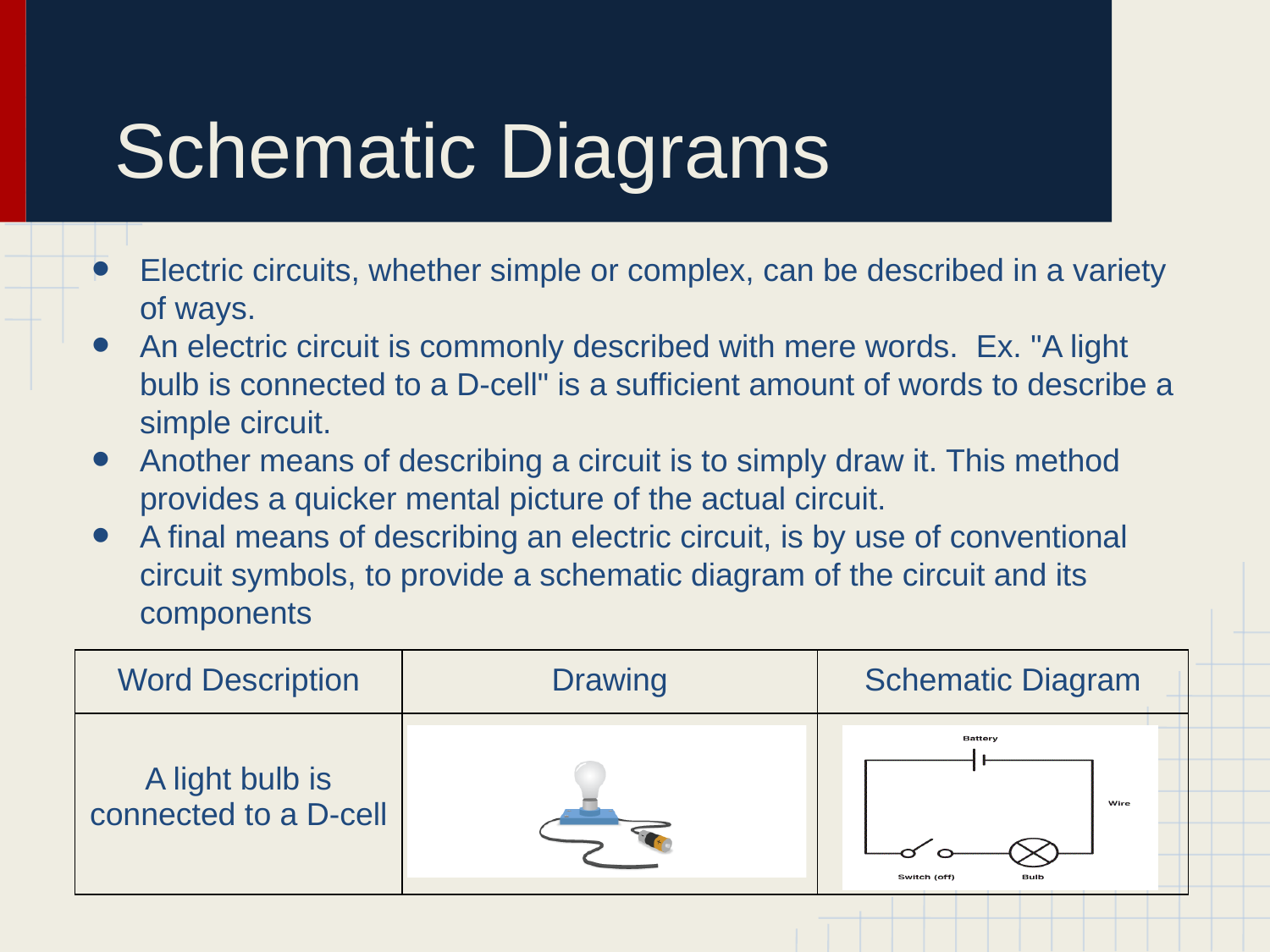

# Schematic Diagrams
Electric circuits, whether simple or complex, can be described in a variety of ways.
An electric circuit is commonly described with mere words.  Ex. "A light bulb is connected to a D-cell" is a sufficient amount of words to describe a simple circuit.
Another means of describing a circuit is to simply draw it. This method provides a quicker mental picture of the actual circuit.
A final means of describing an electric circuit, is by use of conventional circuit symbols, to provide a schematic diagram of the circuit and its components

| Word Description | Drawing | Schematic Diagram |
| --- | --- | --- |
| A light bulb is connected to a D-cell |  |  |